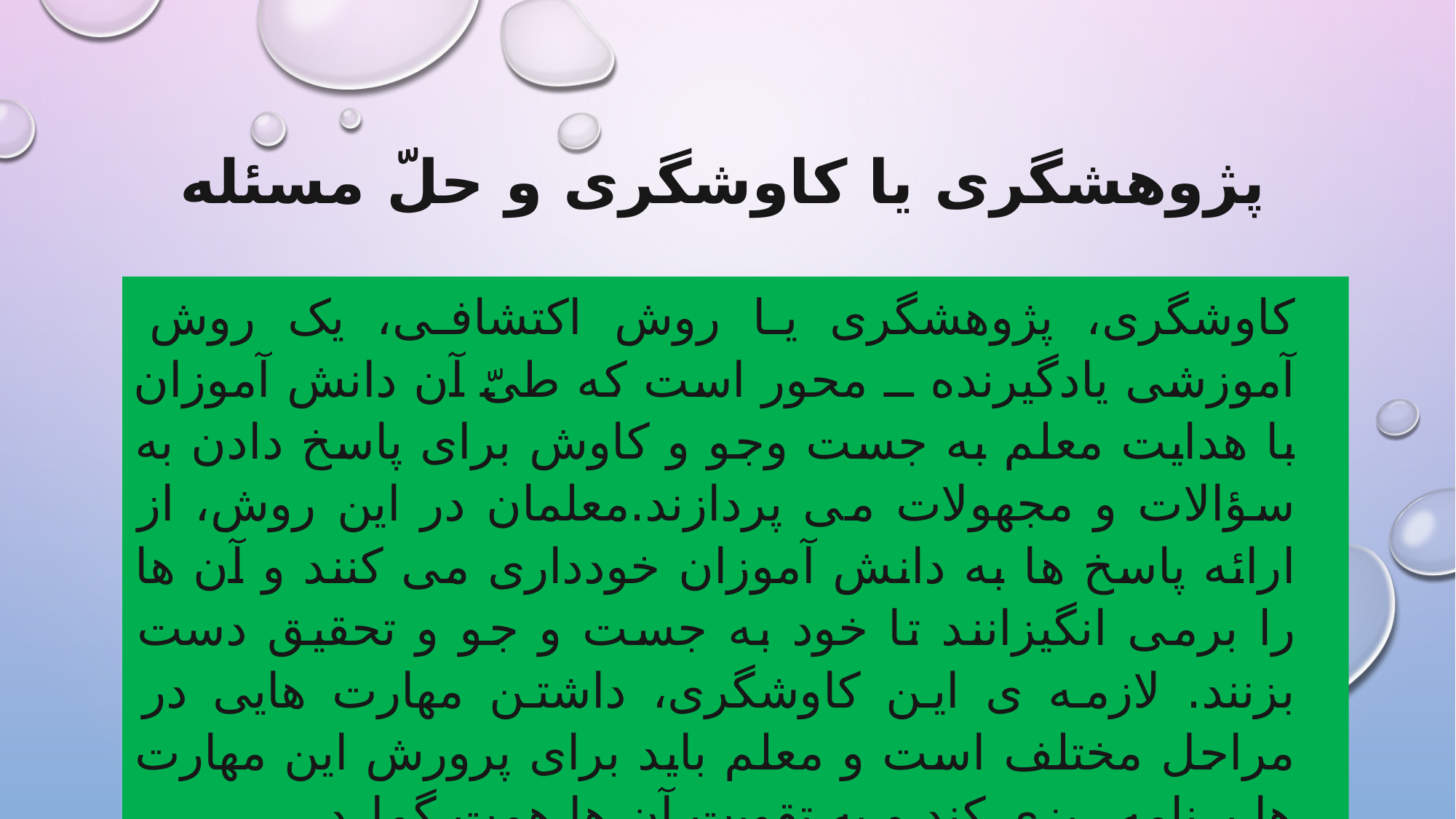

پژوهشگری يا کاوشگری و حلّ مسئله
کاوشگری، پژوهشگری يا روش اکتشافی، يک روش آموزشی يادگيرنده ــ محور است که طیّ آن دانش آموزان با هدايت معلم به جست وجو و کاوش برای پاسخ دادن به سؤالات و مجهولات می پردازند.معلمان در این روش، از ارائه پاسخ ها به دانش آموزان خودداری می کنند و آن ها را برمی انگیزانند تا خود به جست و جو و تحقیق دست بزنند. لازمه ی این کاوشگری، داشتن مهارت هایی در مراحل مختلف است و معلم باید برای پرورش این مهارت ها برنامه ریزی کند و به تقویت آن ها همت گمارد.